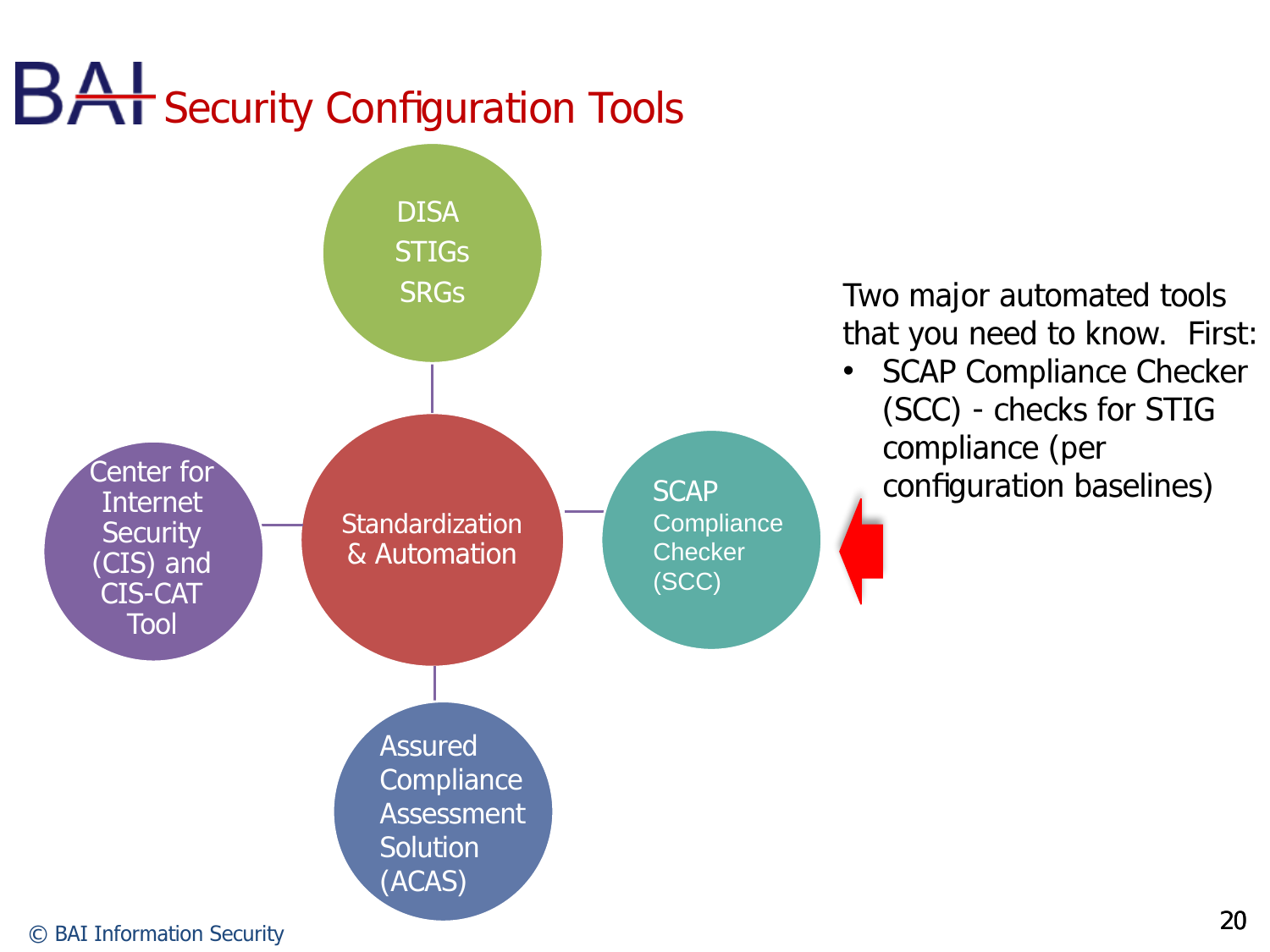

# Security Configuration Tools

DISA
STIGs
SRGs

Standardization & Automation
Center for Internet Security (CIS) and CIS-CAT Tool

Assured Compliance Assessment Solution (ACAS)
SCAP Compliance Checker (SCC)

Two major automated tools that you need to know.  First:
SCAP Compliance Checker (SCC) - checks for STIG compliance (per configuration baselines)
SCAP
Compliance Checker
(SCC)

Assured
Compliance
Assessment
Solution
(ACAS)